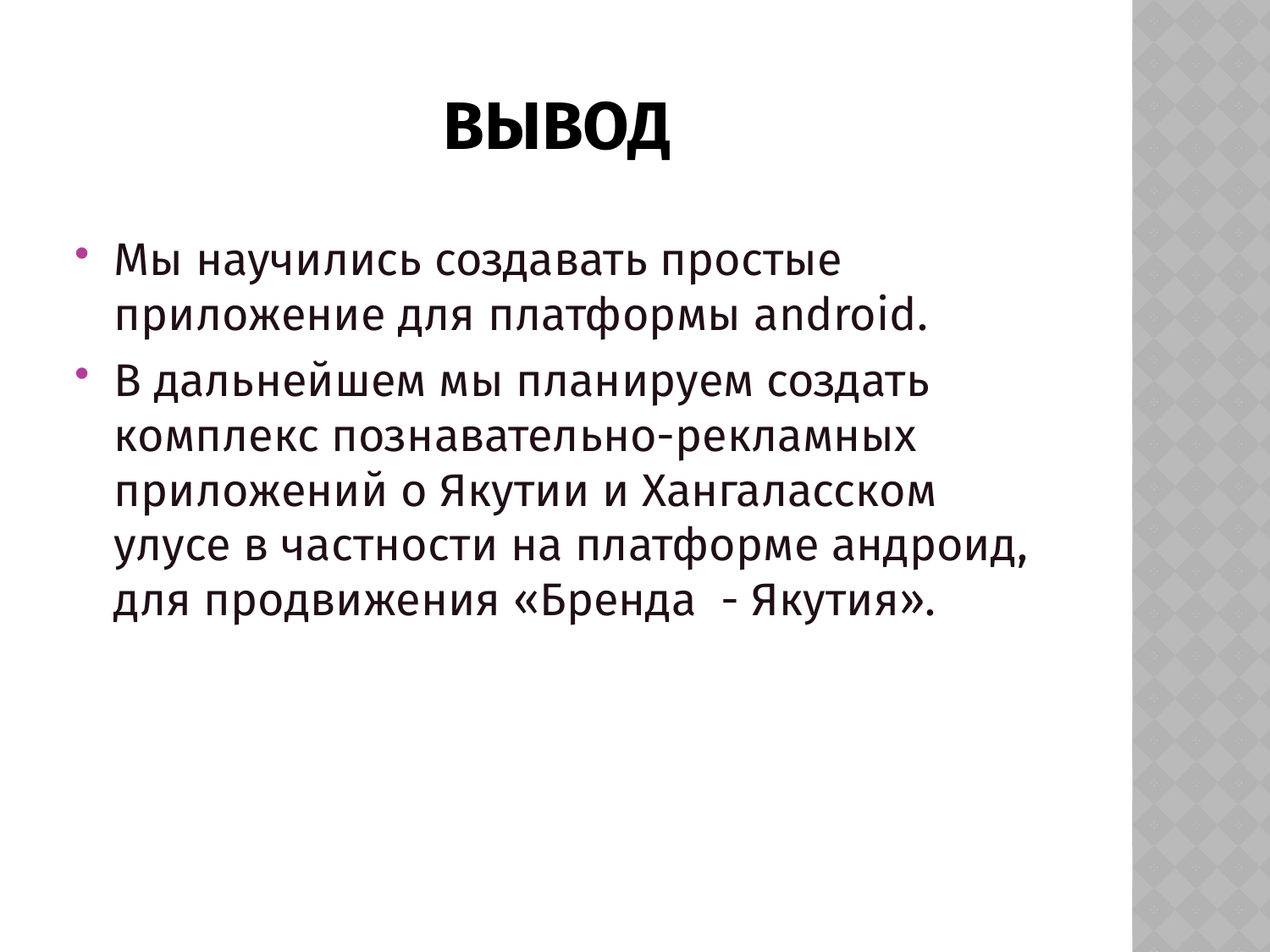

# Вывод
Мы научились создавать простые приложение для платформы android.
В дальнейшем мы планируем создать комплекс познавательно-рекламных приложений о Якутии и Хангаласском улусе в частности на платформе андроид, для продвижения «Бренда  - Якутия».